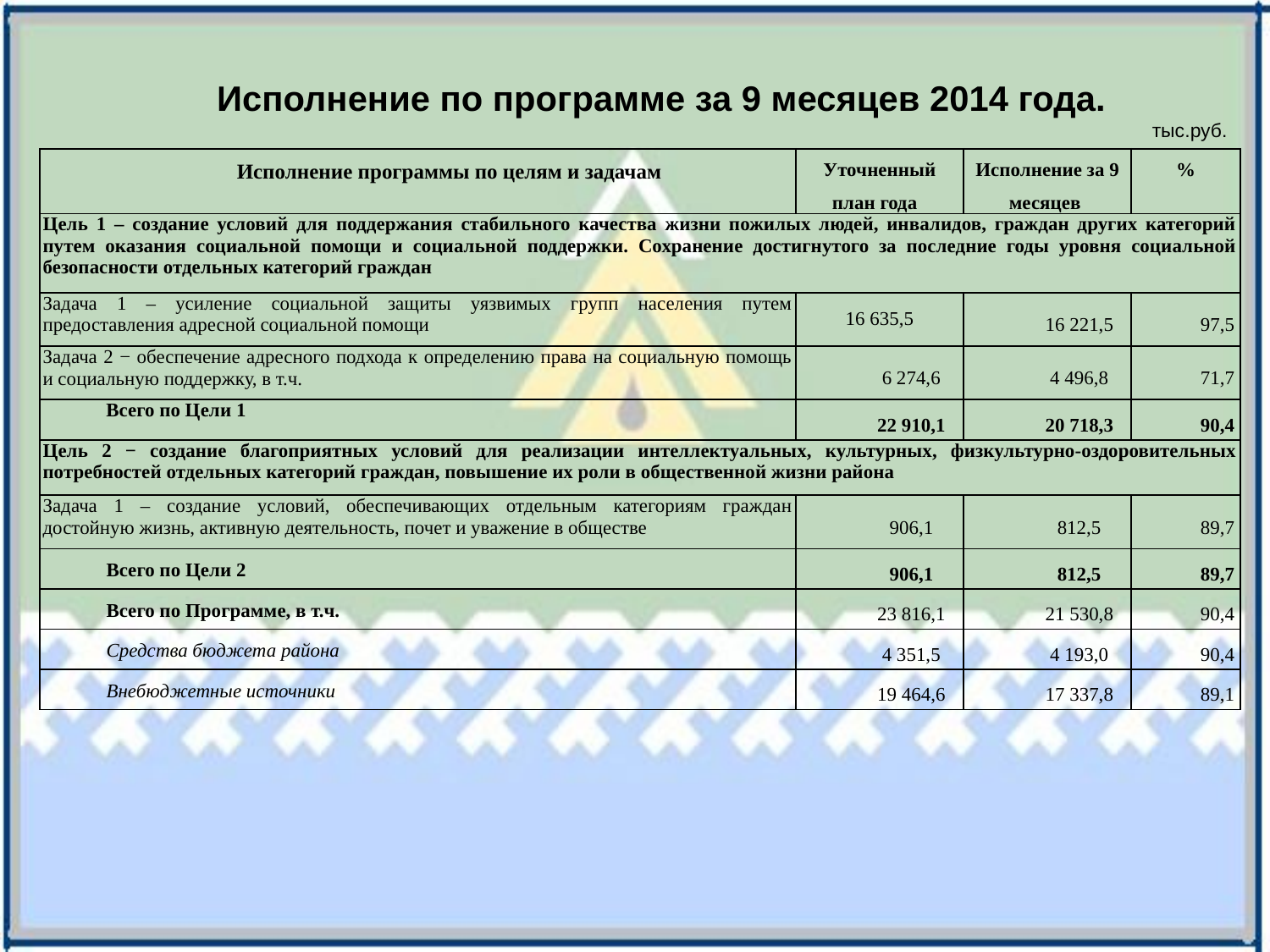

Исполнение по программе за 9 месяцев 2014 года.
тыс.руб.
| Исполнение программы по целям и задачам | Уточненный план года | Исполнение за 9 месяцев | % |
| --- | --- | --- | --- |
| Цель 1 – создание условий для поддержания стабильного качества жизни пожилых людей, инвалидов, граждан других категорий путем оказания социальной помощи и социальной поддержки. Сохранение достигнутого за последние годы уровня социальной безопасности отдельных категорий граждан |  |  |  |
| Задача 1 – усиление социальной защиты уязвимых групп населения путем предоставления адресной социальной помощи | 16 635,5 | 16 221,5 | 97,5 |
| Задача 2 − обеспечение адресного подхода к определению права на социальную помощь и социальную поддержку, в т.ч. | 6 274,6 | 4 496,8 | 71,7 |
| Всего по Цели 1 | 22 910,1 | 20 718,3 | 90,4 |
| Цель 2 − создание благоприятных условий для реализации интеллектуальных, культурных, физкультурно-оздоровительных потребностей отдельных категорий граждан, повышение их роли в общественной жизни района |  |  |  |
| Задача 1 – создание условий, обеспечивающих отдельным категориям граждан достойную жизнь, активную деятельность, почет и уважение в обществе | 906,1 | 812,5 | 89,7 |
| Всего по Цели 2 | 906,1 | 812,5 | 89,7 |
| Всего по Программе, в т.ч. | 23 816,1 | 21 530,8 | 90,4 |
| Средства бюджета района | 4 351,5 | 4 193,0 | 90,4 |
| Внебюджетные источники | 19 464,6 | 17 337,8 | 89,1 |